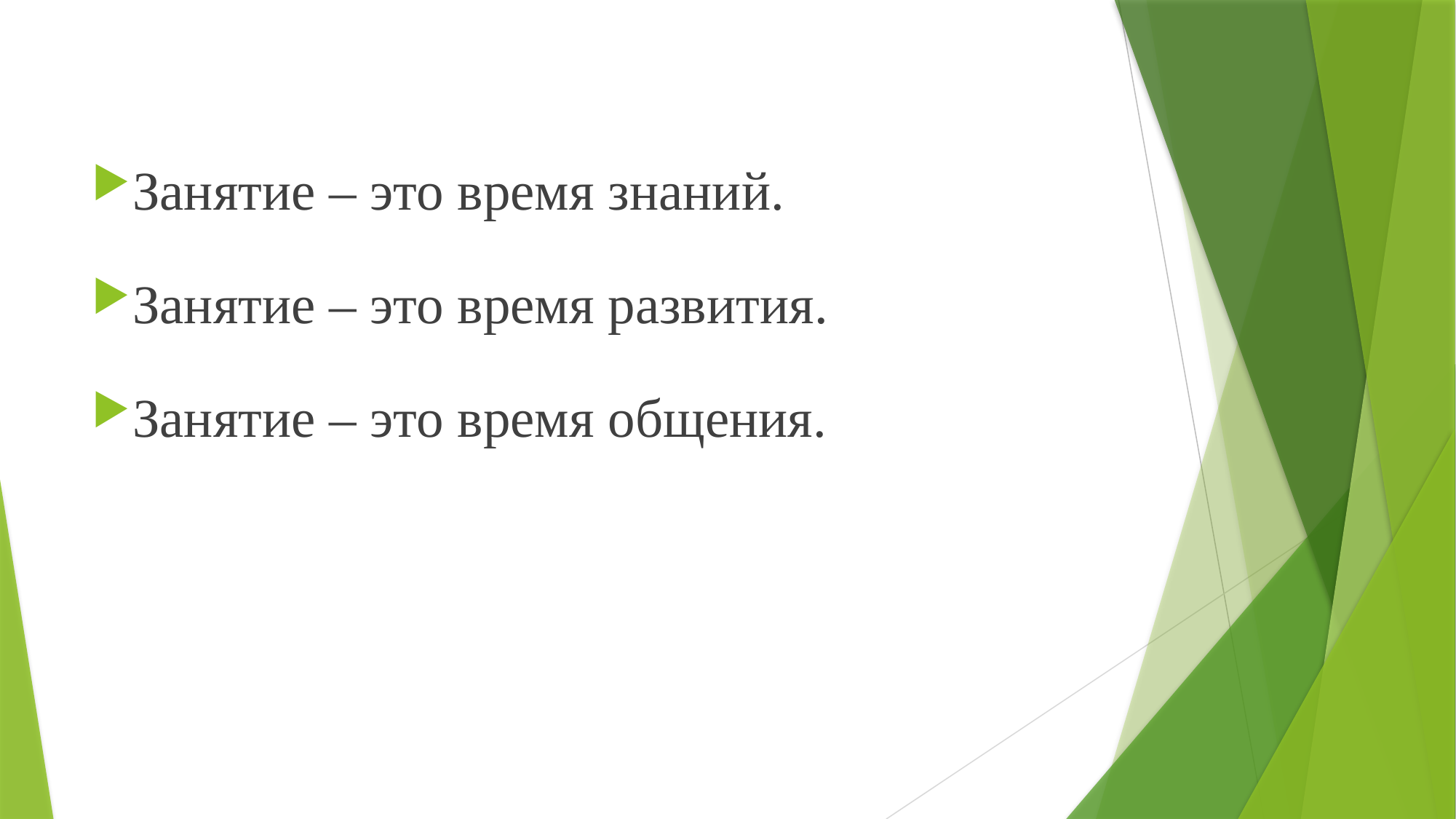

Занятие – это время знаний.
Занятие – это время развития.
Занятие – это время общения.